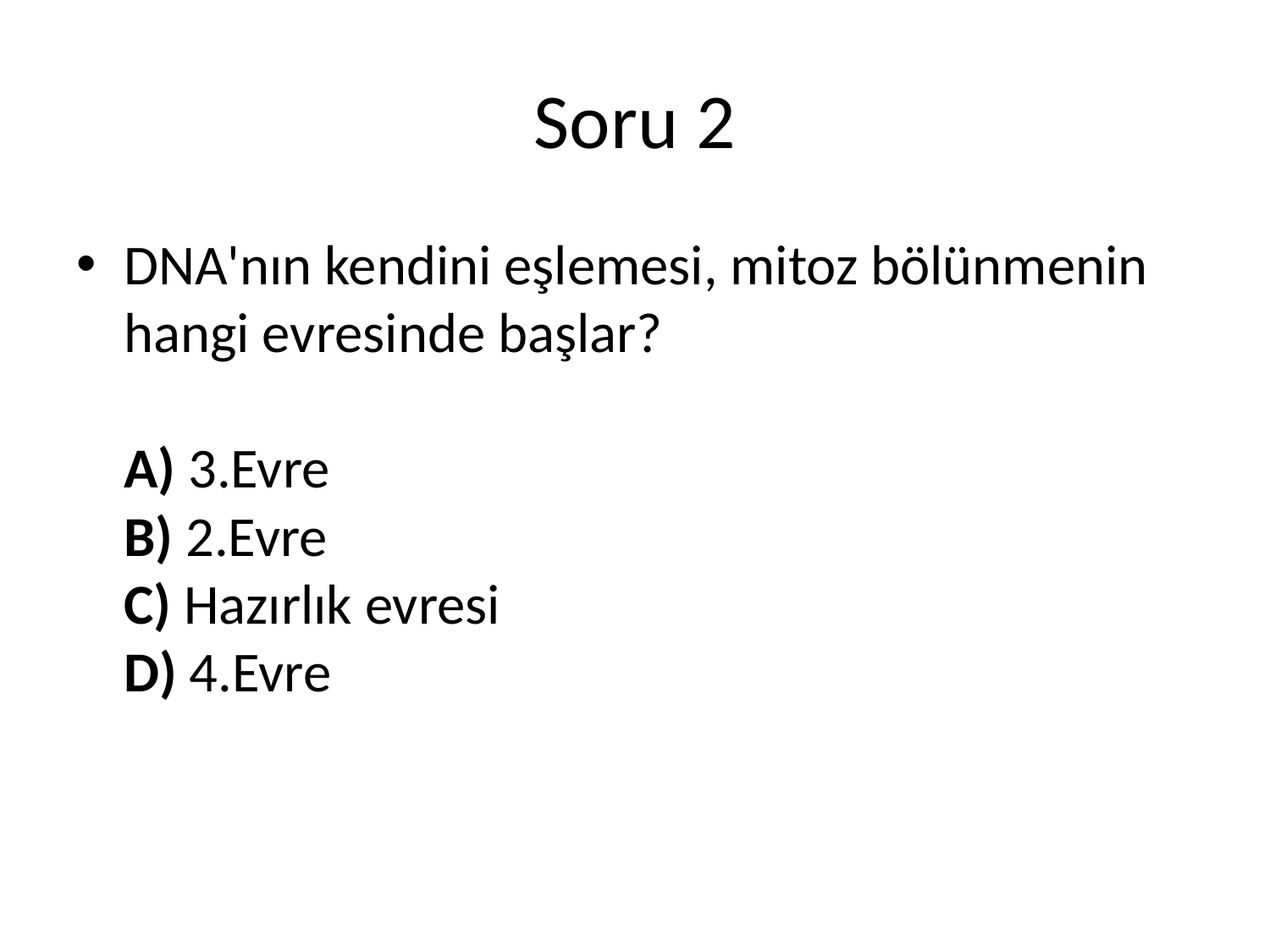

# Soru 2
DNA'nın kendini eşlemesi, mitoz bölünmenin hangi evresinde başlar? 
A) 3.Evre 
B) 2.Evre 
C) Hazırlık evresi 
D) 4.Evre